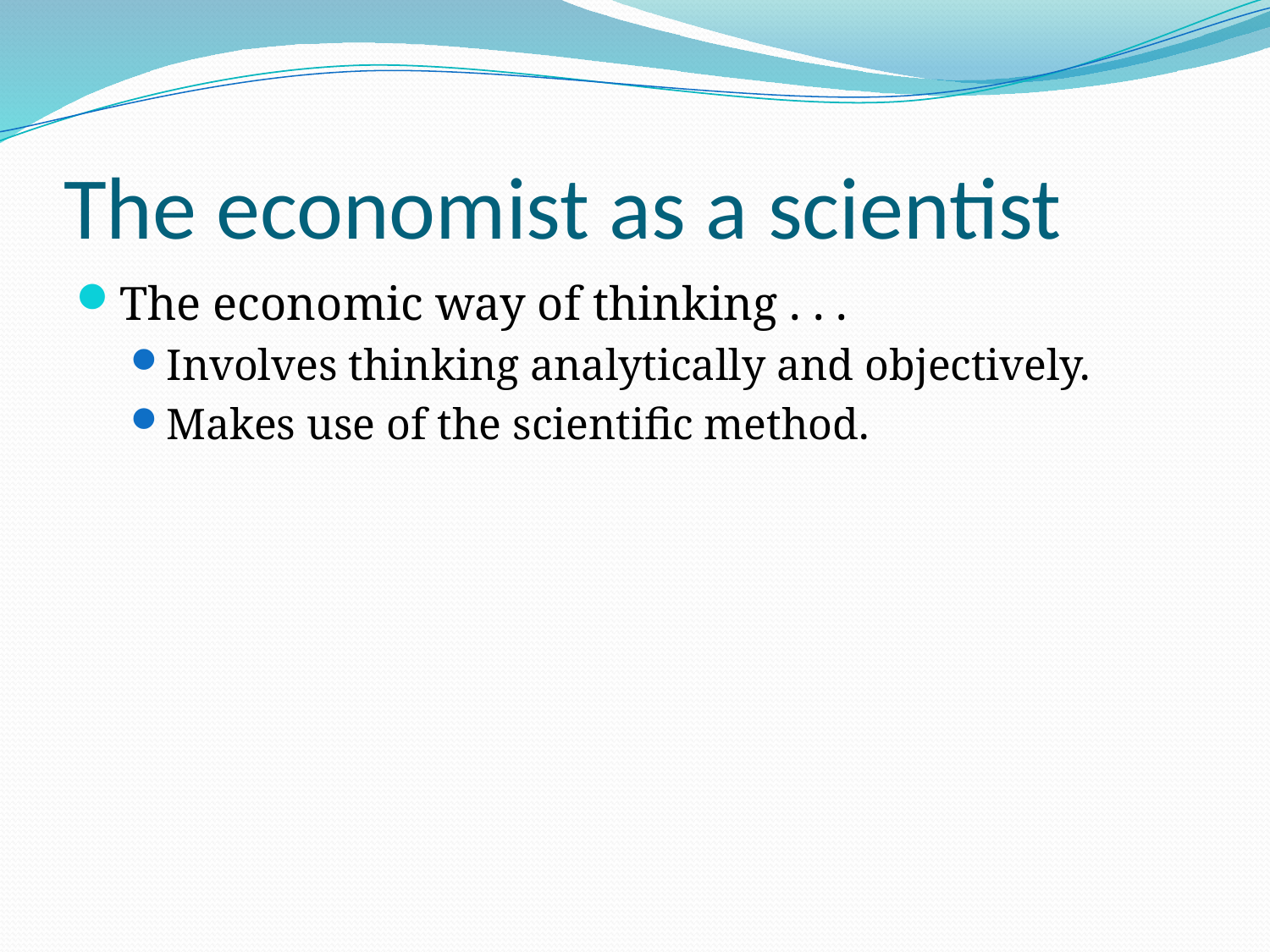

# The economist as a scientist
The economic way of thinking . . .
Involves thinking analytically and objectively.
Makes use of the scientific method.